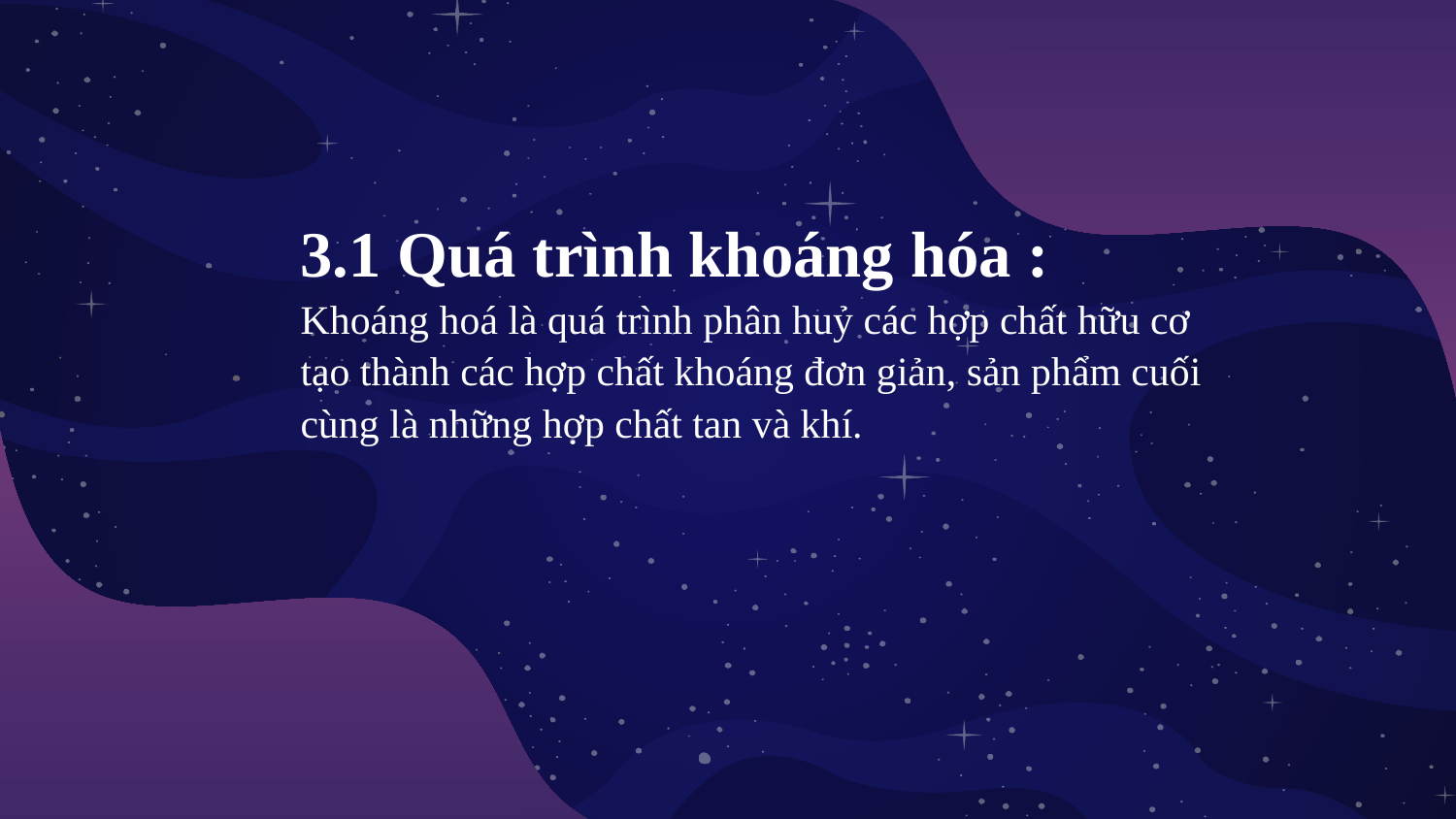

3.1 Quá trình khoáng hóa :
Khoáng hoá là quá trình phân huỷ các hợp chất hữu cơ tạo thành các hợp chất khoáng đơn giản, sản phẩm cuối cùng là những hợp chất tan và khí.